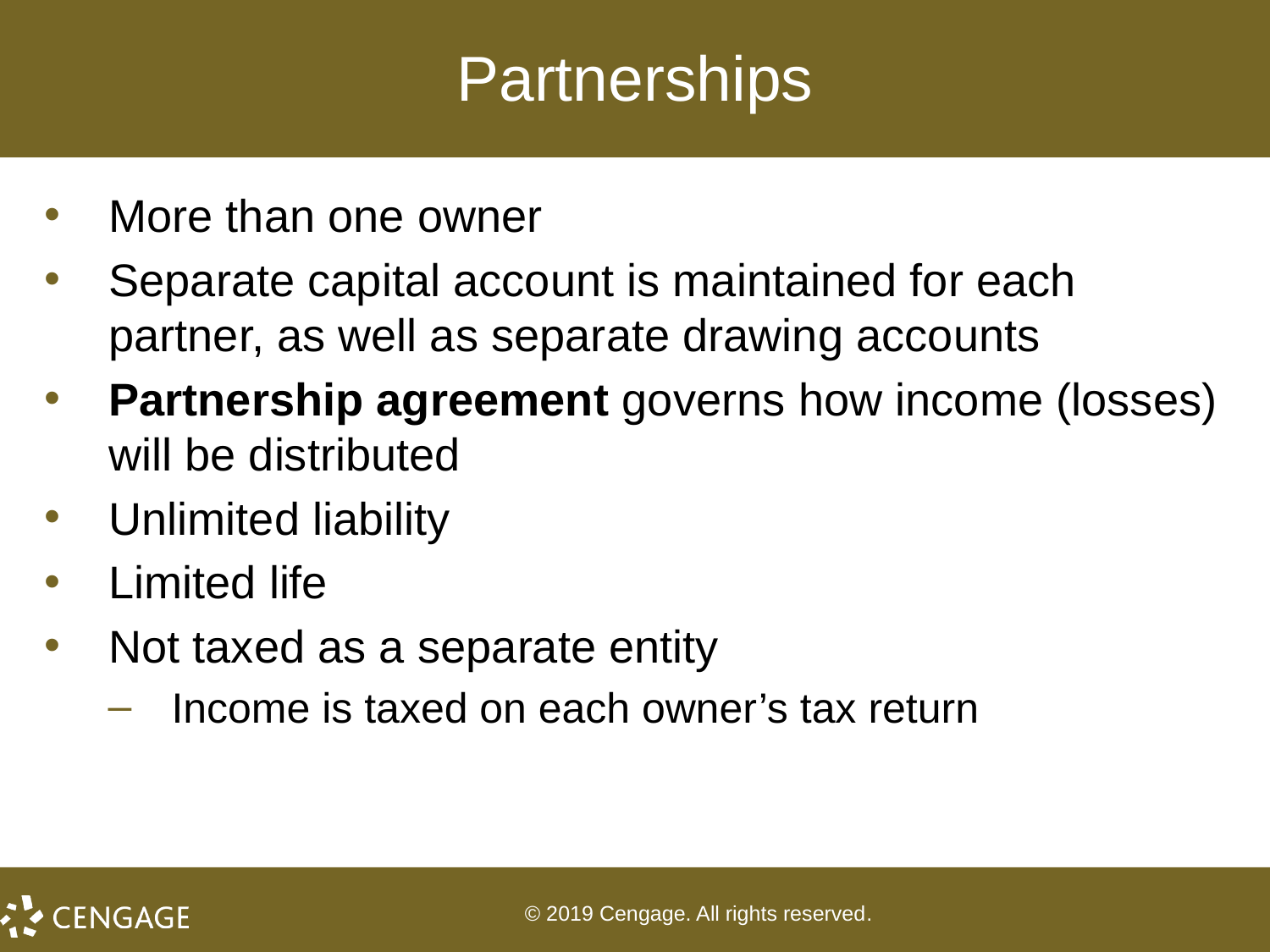

# Partnerships
More than one owner
Separate capital account is maintained for each partner, as well as separate drawing accounts
Partnership agreement governs how income (losses) will be distributed
Unlimited liability
Limited life
Not taxed as a separate entity
Income is taxed on each owner’s tax return